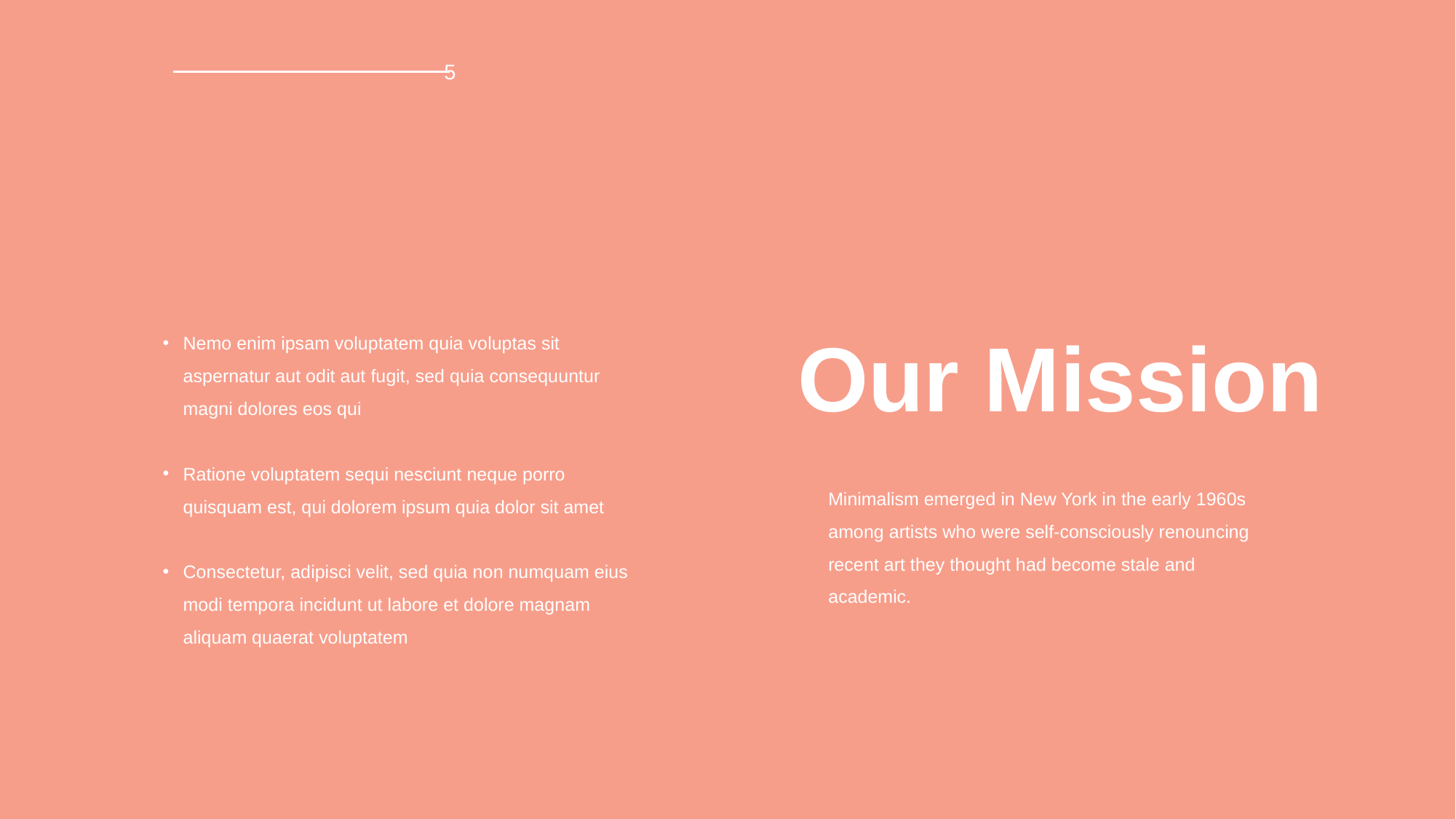

5
Nemo enim ipsam voluptatem quia voluptas sit aspernatur aut odit aut fugit, sed quia consequuntur magni dolores eos qui

Ratione voluptatem sequi nesciunt neque porro quisquam est, qui dolorem ipsum quia dolor sit amet

Consectetur, adipisci velit, sed quia non numquam eius modi tempora incidunt ut labore et dolore magnam aliquam quaerat voluptatem
Our Mission
Minimalism emerged in New York in the early 1960s among artists who were self-consciously renouncing recent art they thought had become stale and academic.